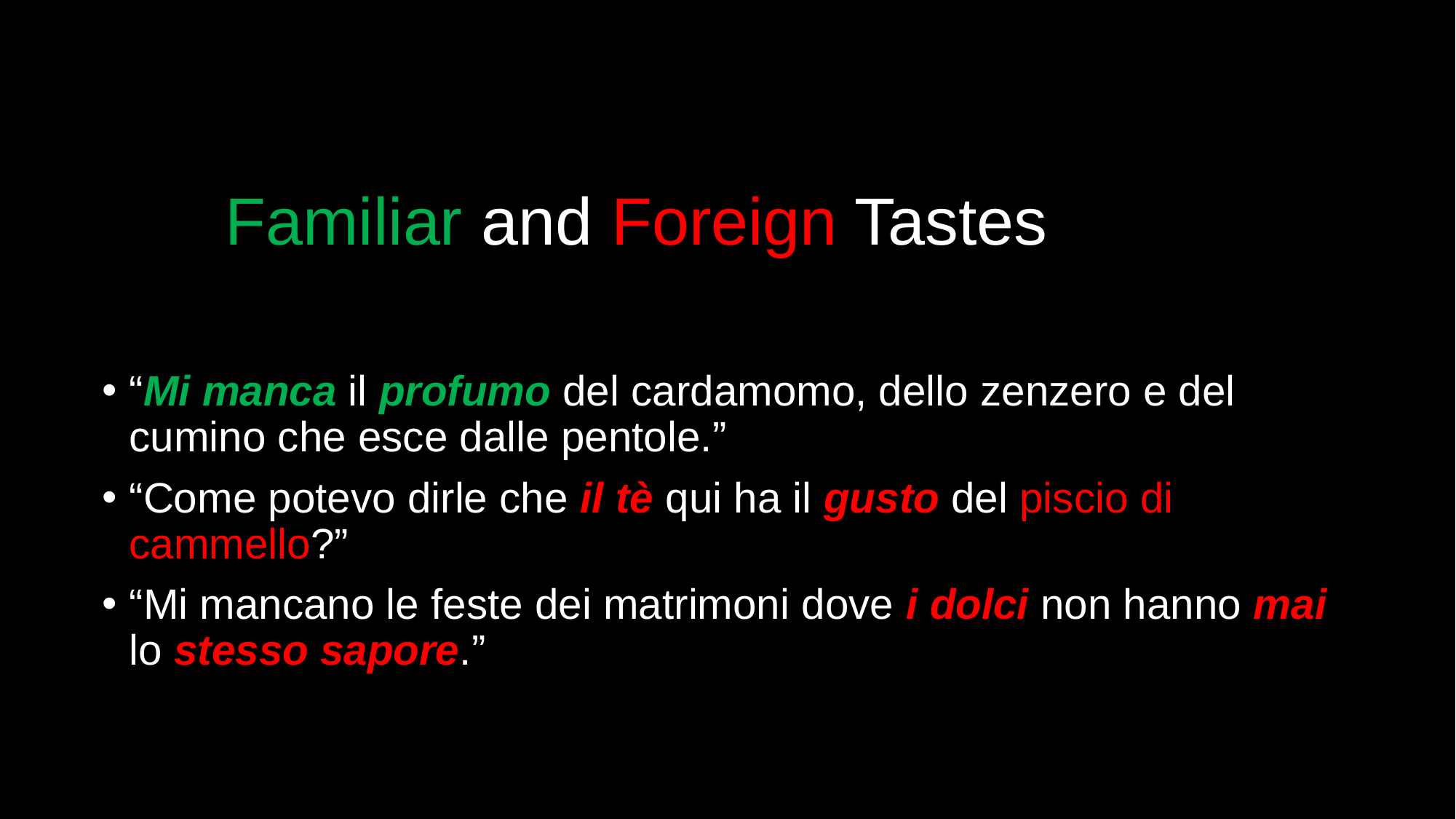

# Familiar and Foreign Tastes
“Mi manca il profumo del cardamomo, dello zenzero e del cumino che esce dalle pentole.”
“Come potevo dirle che il tè qui ha il gusto del piscio di cammello?”
“Mi mancano le feste dei matrimoni dove i dolci non hanno mai lo stesso sapore.”